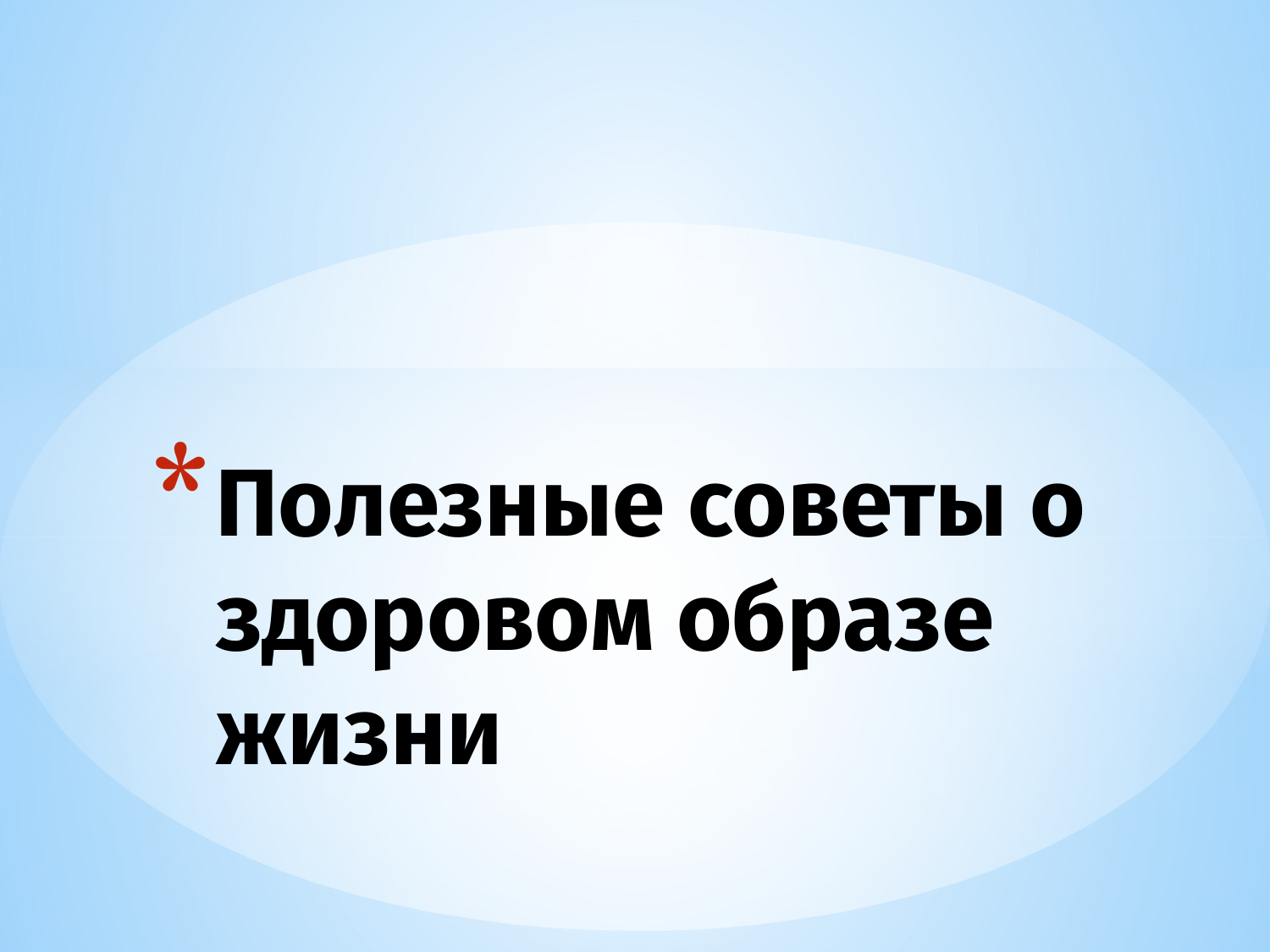

# Полезные советы о здоровом образе жизни